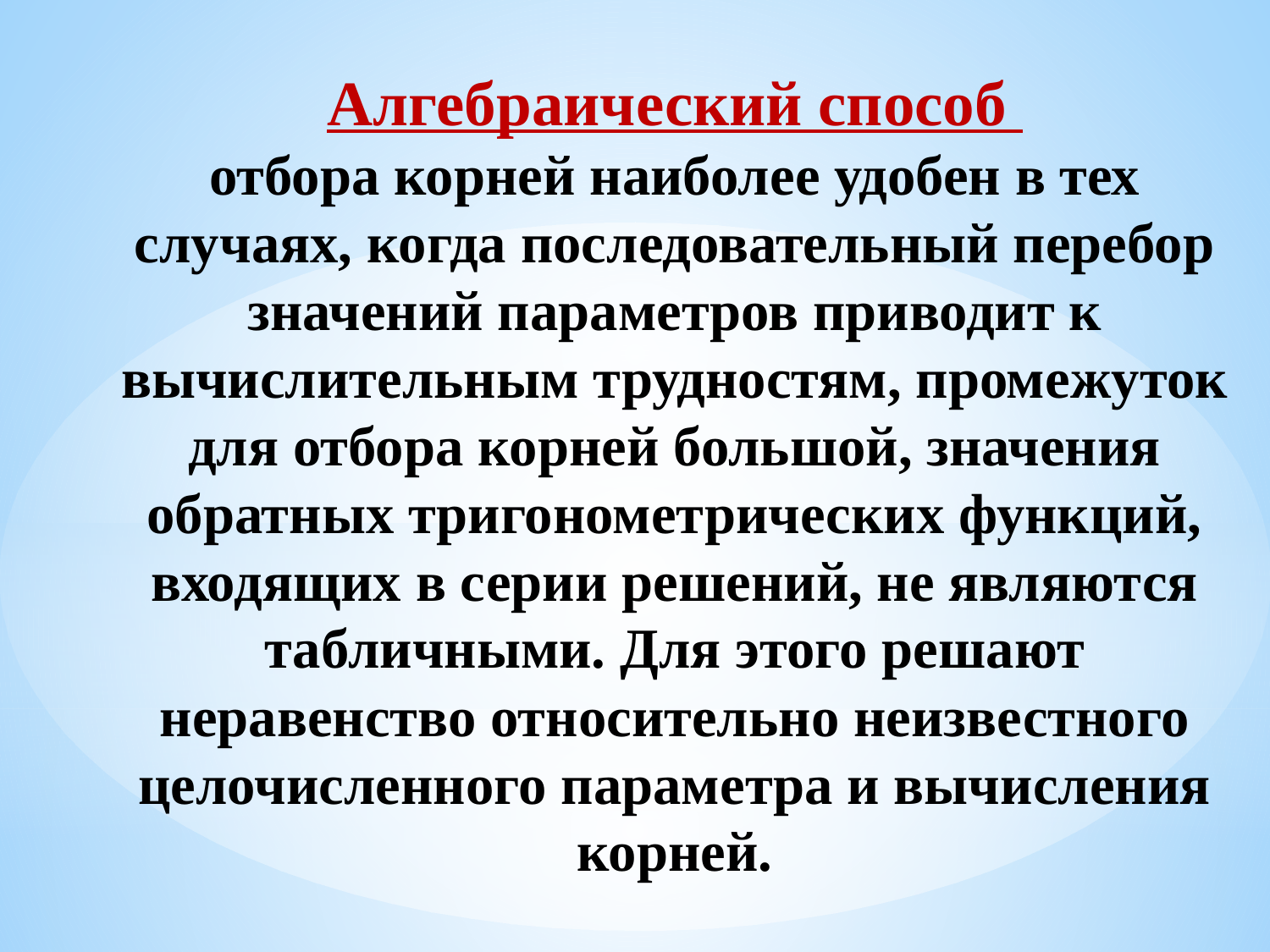

Алгебраический способ
отбора корней наиболее удобен в тех случаях, когда последовательный перебор значений параметров приводит к вычислительным трудностям, промежуток для отбора корней большой, значения обратных тригонометрических функций, входящих в серии решений, не являются табличными. Для этого решают неравенство относительно неизвестного целочисленного параметра и вычисления корней.